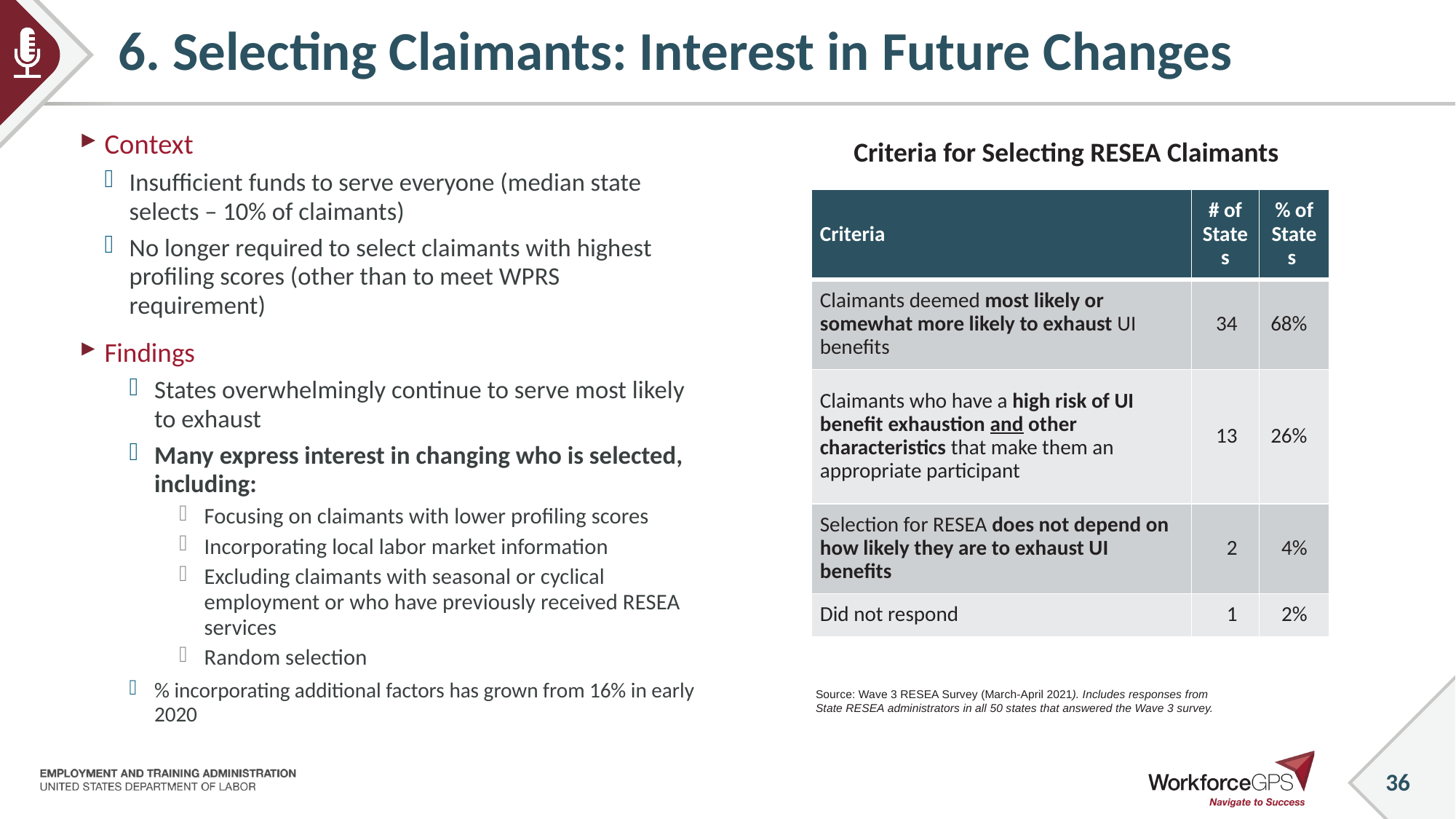

# 6. Selecting Claimants: Interest in Future Changes
Context
Insufficient funds to serve everyone (median state selects – 10% of claimants)
No longer required to select claimants with highest profiling scores (other than to meet WPRS requirement)
Findings
States overwhelmingly continue to serve most likely to exhaust
Many express interest in changing who is selected, including:
Focusing on claimants with lower profiling scores
Incorporating local labor market information
Excluding claimants with seasonal or cyclical employment or who have previously received RESEA services
Random selection
% incorporating additional factors has grown from 16% in early 2020

Criteria for Selecting RESEA Claimants
| Criteria | # of States | % of States |
| --- | --- | --- |
| Claimants deemed most likely or somewhat more likely to exhaust UI benefits | 34 | 68% |
| Claimants who have a high risk of UI benefit exhaustion and other characteristics that make them an appropriate participant | 13 | 26% |
| Selection for RESEA does not depend on how likely they are to exhaust UI benefits | 2 | 4% |
| Did not respond | 1 | 2% |
Source: Wave 3 RESEA Survey (March-April 2021). Includes responses from
State RESEA administrators in all 50 states that answered the Wave 3 survey.
36